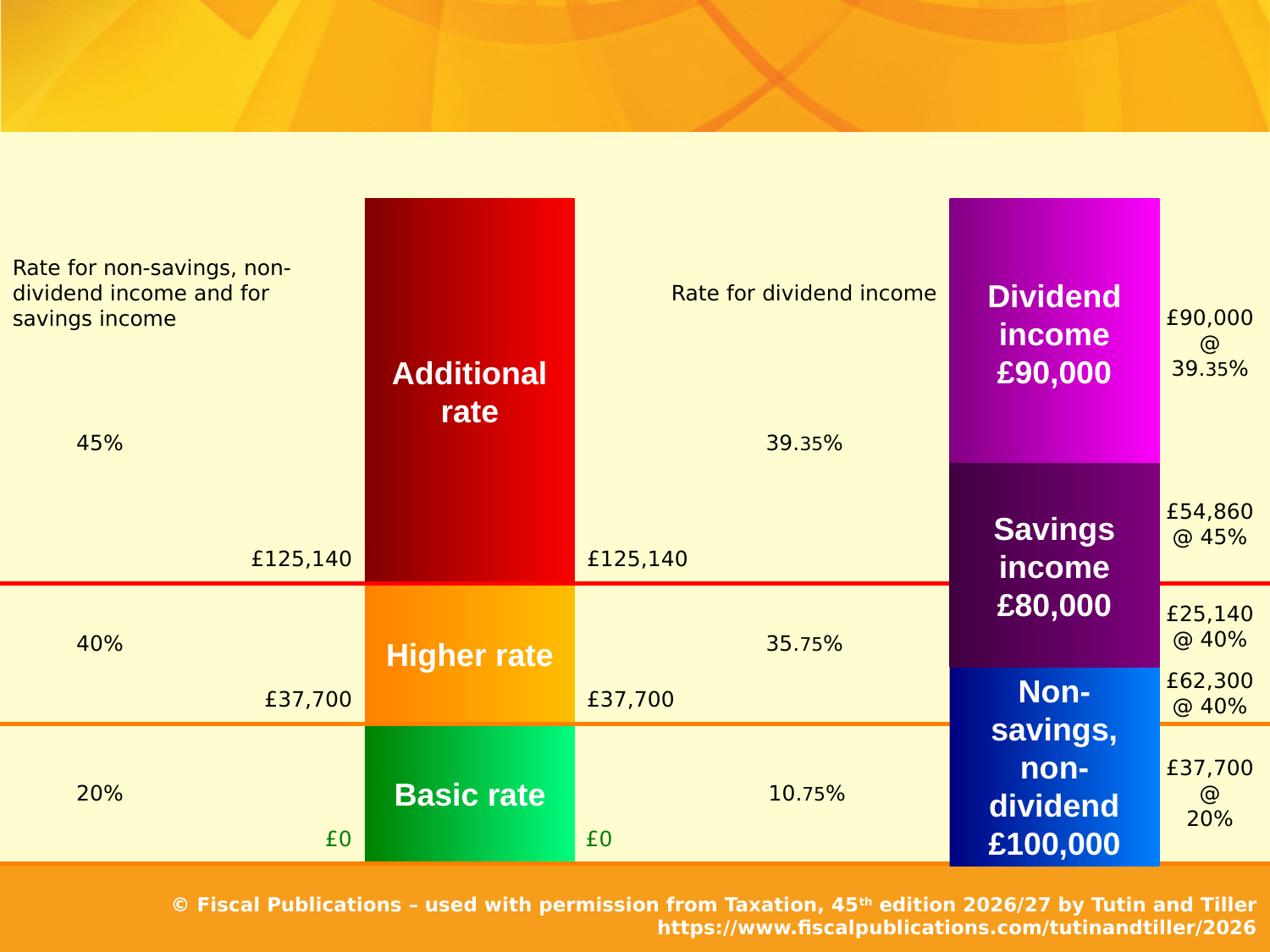

Additional rate
Dividend income
£90,000
Rate for non-savings, non-dividend income and for savings income
Rate for dividend income
£90,000 @ 39.35%
45%
39.35%
£54,860 @ 45%
Savings income
£80,000
£125,140
£125,140
Higher rate
£25,140 @ 40%
40%
35.75%
Non-savings, non-dividend
£100,000
£62,300 @ 40%
£37,700
£37,700
Basic rate
20%
10.75%
£37,700 @
20%
£0
£0